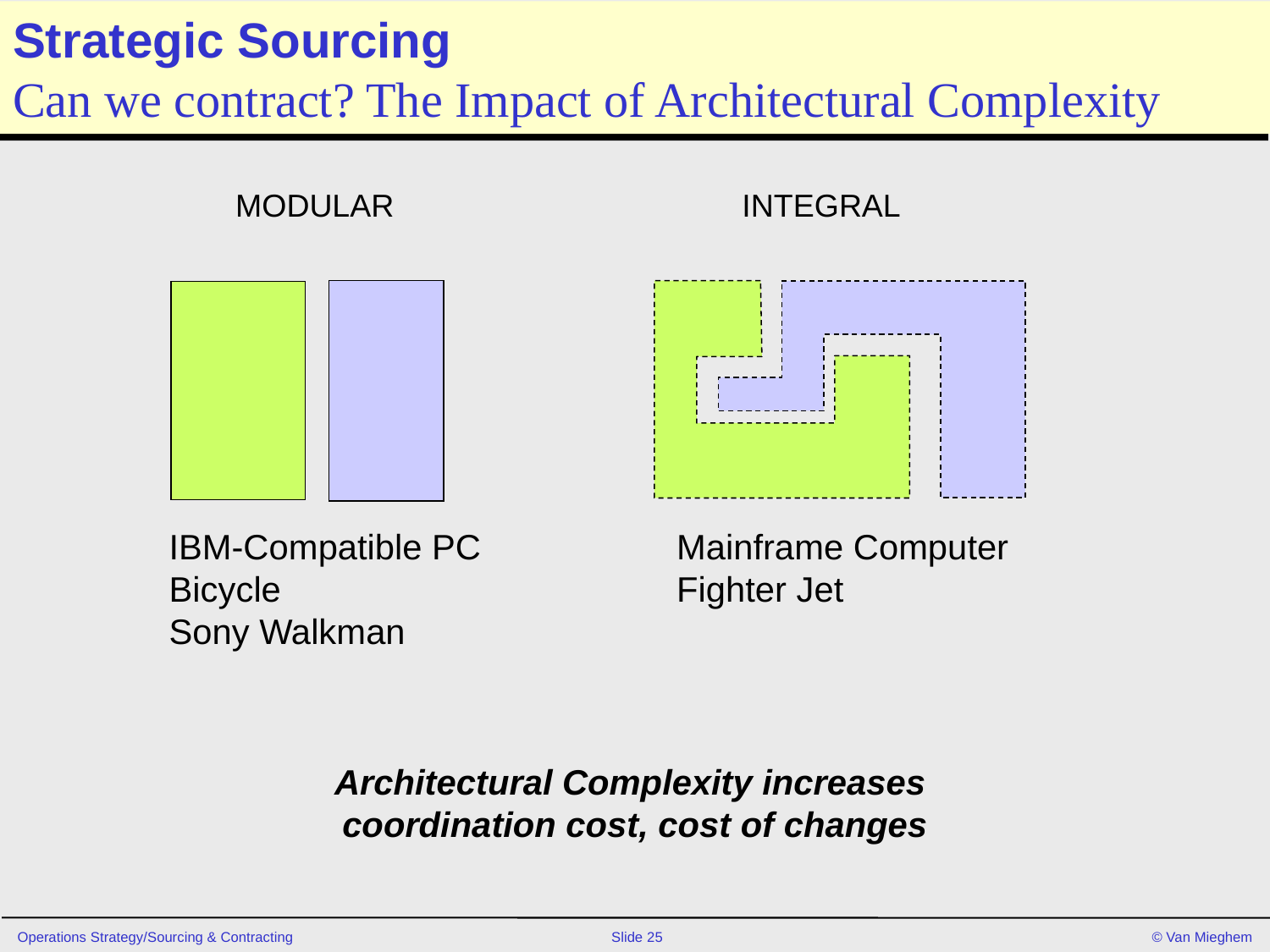

# Strategic Sourcing Can we contract? The Impact of Architectural Complexity
MODULAR
INTEGRAL

IBM-Compatible PC
Bicycle
Sony Walkman
Mainframe Computer
Fighter Jet
Architectural Complexity increases
coordination cost, cost of changes